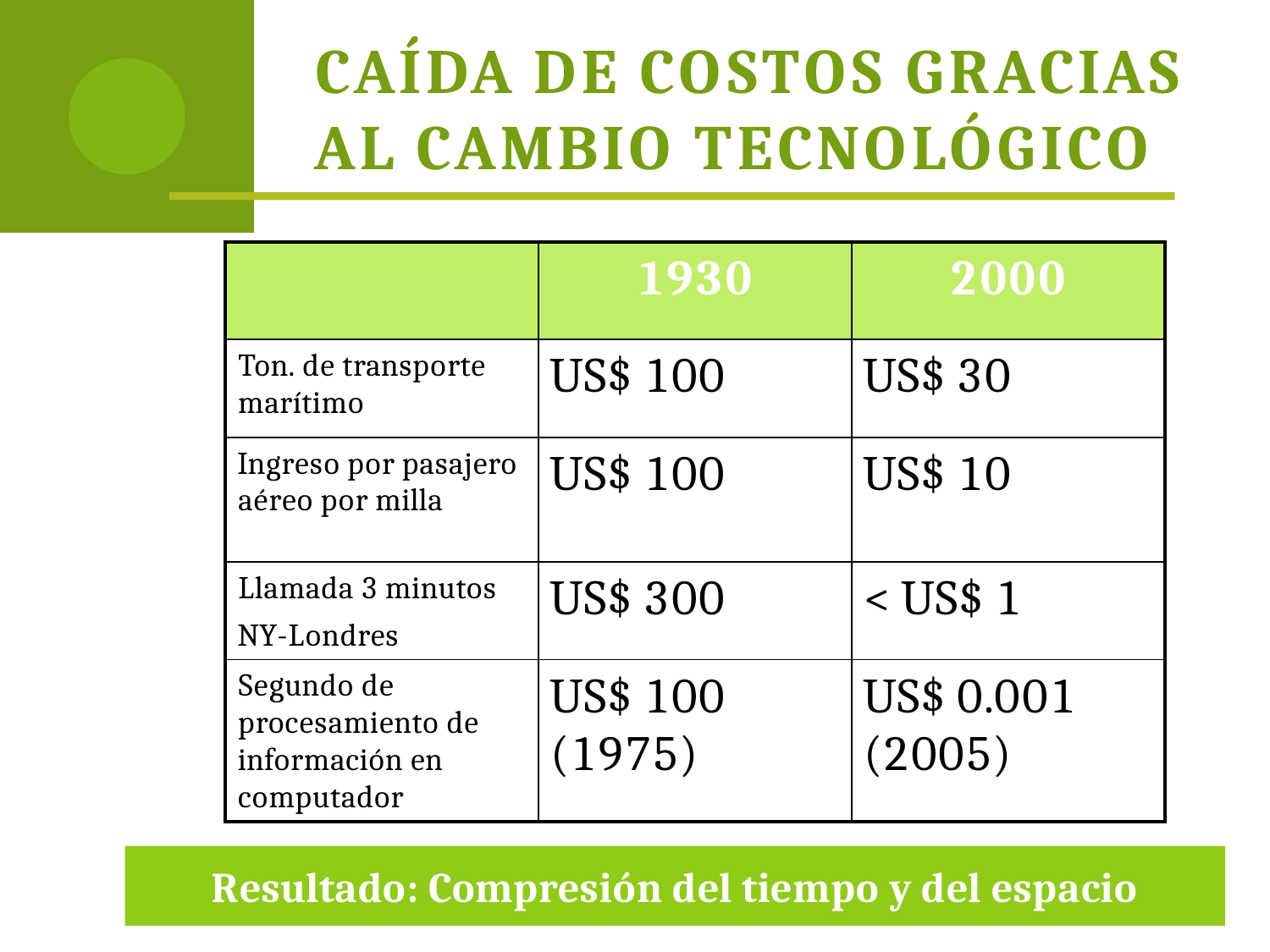

Caída de costos gracias al cambio tecnológico

|  | 1930 | 2000 |
| --- | --- | --- |
| Ton. de transporte marítimo | US$ 100 | US$ 30 |
| Ingreso por pasajero aéreo por milla | US$ 100 | US$ 10 |
| Llamada 3 minutos NY-Londres | US$ 300 | < US$ 1 |
| Segundo de procesamiento de información en computador | US$ 100 (1975) | US$ 0.001 (2005) |
Resultado: Compresión del tiempo y del espacio